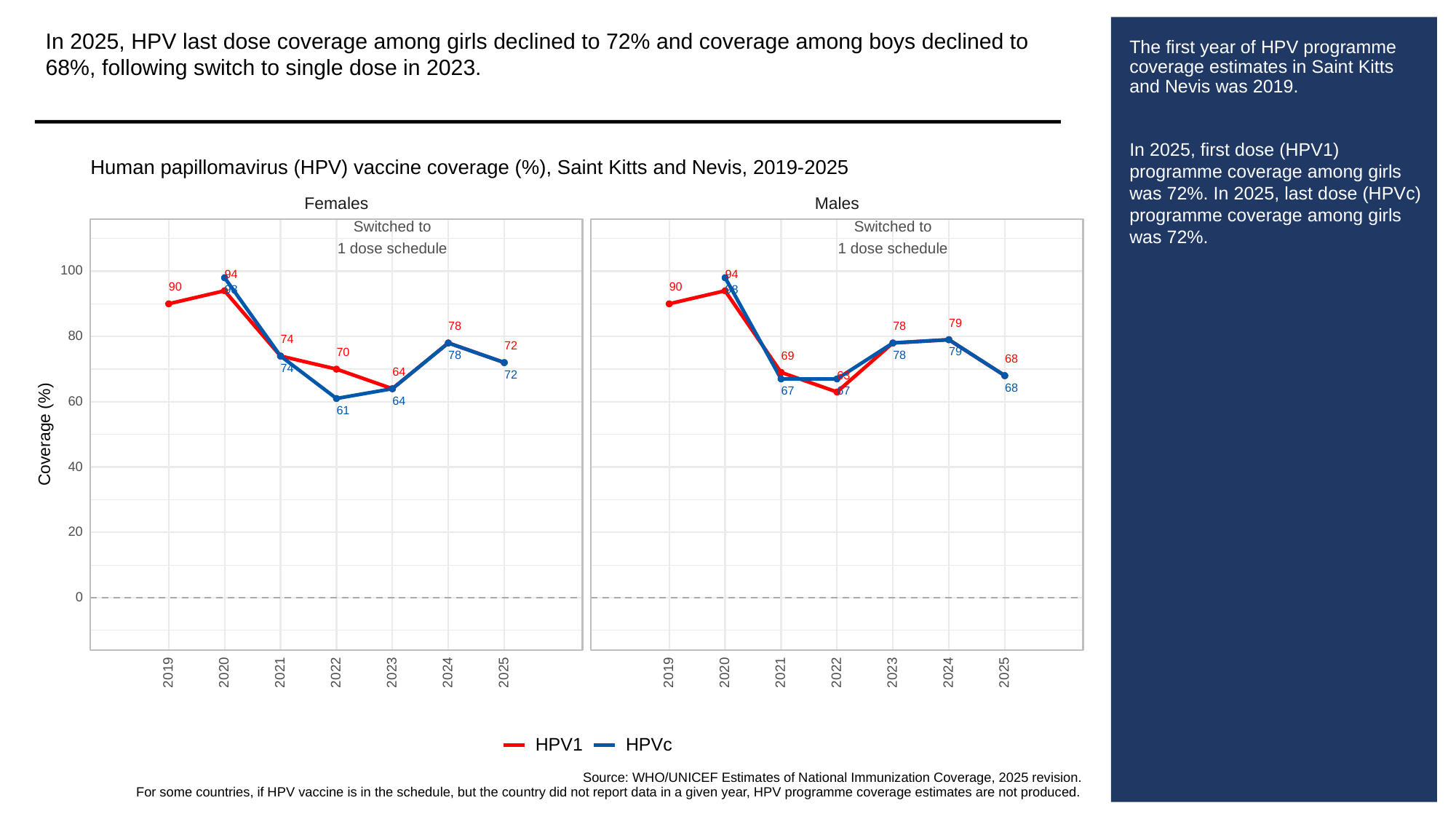

In 2025, HPV last dose coverage among girls declined to 72% and coverage among boys declined to 68%, following switch to single dose in 2023.
# The first year of HPV programme coverage estimates in Saint Kitts and Nevis was 2019.

In 2025, first dose (HPV1) programme coverage among girls was 72%. In 2025, last dose (HPVc) programme coverage among girls was 72%.

Human papillomavirus (HPV) vaccine coverage (%), Saint Kitts and Nevis, 2019-2025
Females
Males

Switched to
Switched to

1 dose schedule
1 dose schedule
100
94
94

90
90
98
98

79
78
78
80
74

72
79
70
78
78
69

68

74

64

72
63

68

67
67

60
64

61
Coverage (%)

40

20

0

2023
2023
2019
2020
2021
2022
2024
2025
2019
2020
2021
2022
2024
2025
HPVc
HPV1

Source: WHO/UNICEF Estimates of National Immunization Coverage, 2025 revision.
For some countries, if HPV vaccine is in the schedule, but the country did not report data in a given year, HPV programme coverage estimates are not produced.